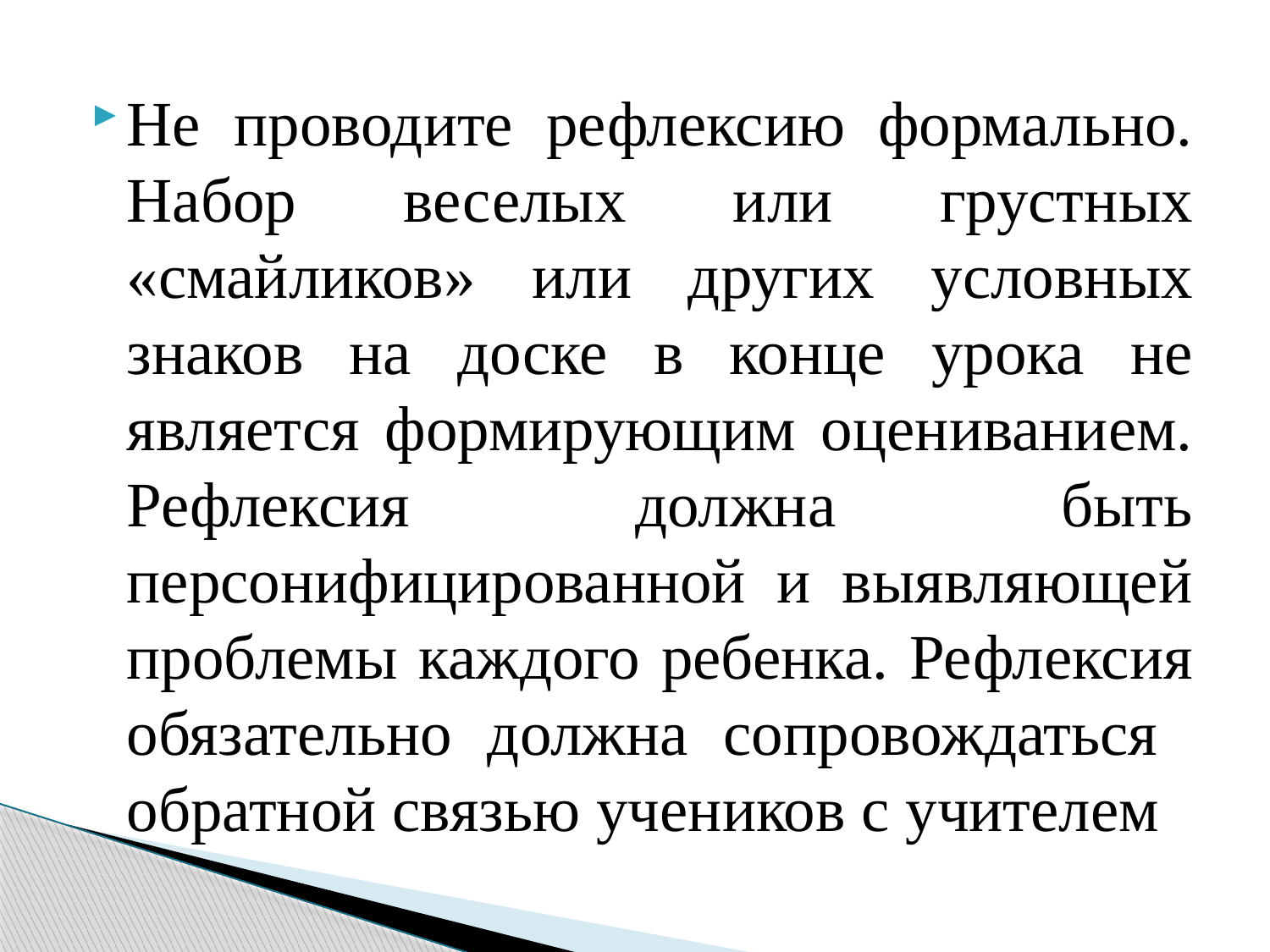

Не проводите рефлексию формально. Набор веселых или грустных «смайликов» или других условных знаков на доске в конце урока не является формирующим оцениванием. Рефлексия должна быть персонифицированной и выявляющей проблемы каждого ребенка. Рефлексия обязательно должна сопровождаться  обратной связью учеников с учителем